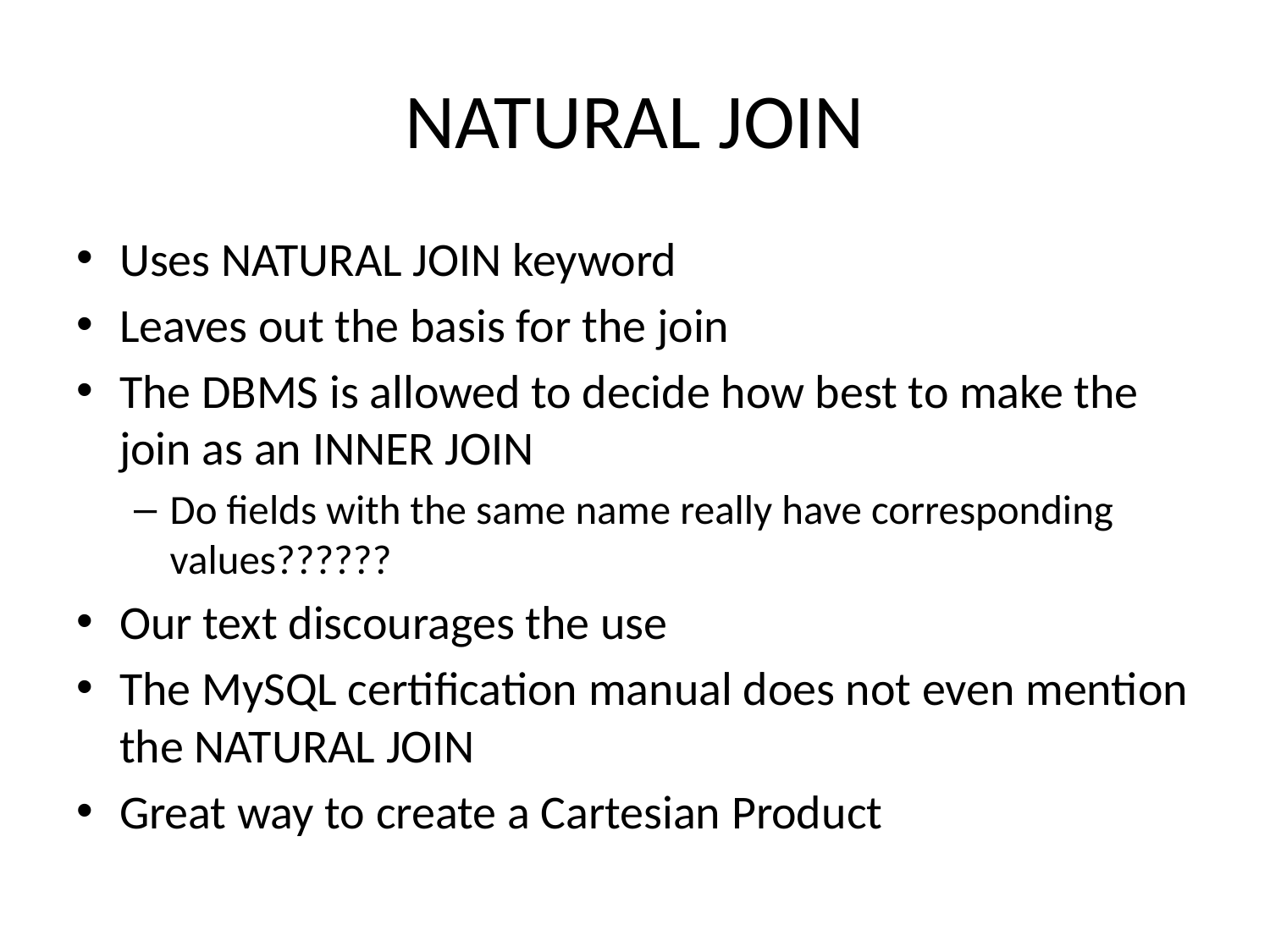

# NATURAL JOIN
Uses NATURAL JOIN keyword
Leaves out the basis for the join
The DBMS is allowed to decide how best to make the join as an INNER JOIN
Do fields with the same name really have corresponding values??????
Our text discourages the use
The MySQL certification manual does not even mention the NATURAL JOIN
Great way to create a Cartesian Product